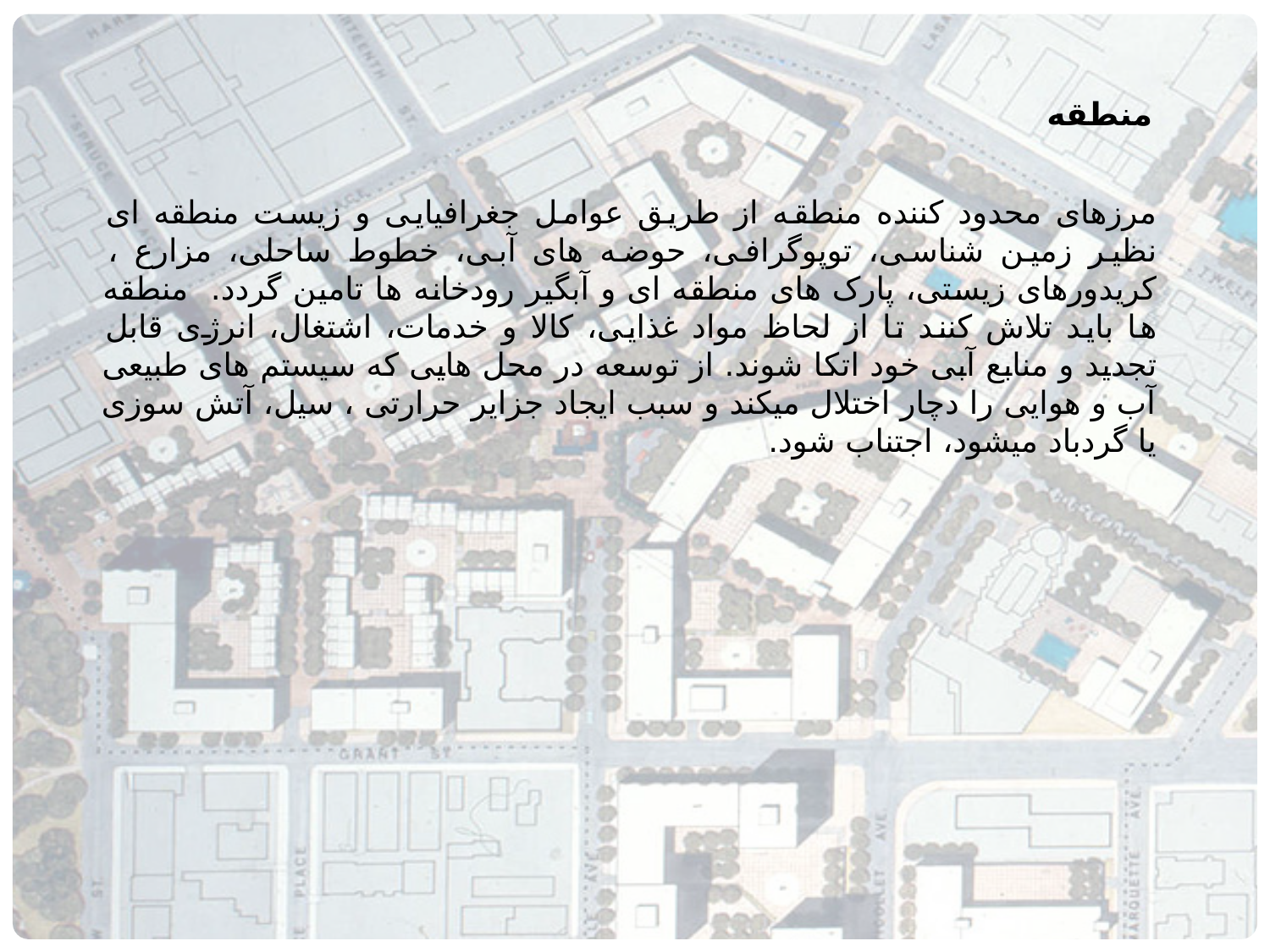

منطقه
مرزهای محدود کننده منطقه از طریق عوامل جغرافیایی و زیست منطقه ای نظیر زمین شناسی، توپوگرافی، حوضه های آبی، خطوط ساحلی، مزارع ، کریدورهای زیستی، پارک های منطقه ای و آبگیر رودخانه ها تامین گردد.  منطقه ها باید تلاش کنند تا از لحاظ مواد غذایی، کالا و خدمات، اشتغال، انرژی قابل تجدید و منابع آبی خود اتکا شوند. از توسعه در محل هایی که سیستم های طبیعی آب و هوایی را دچار اختلال میکند و سبب ایجاد جزایر حرارتی ، سیل، آتش سوزی یا گردباد میشود، اجتناب شود.